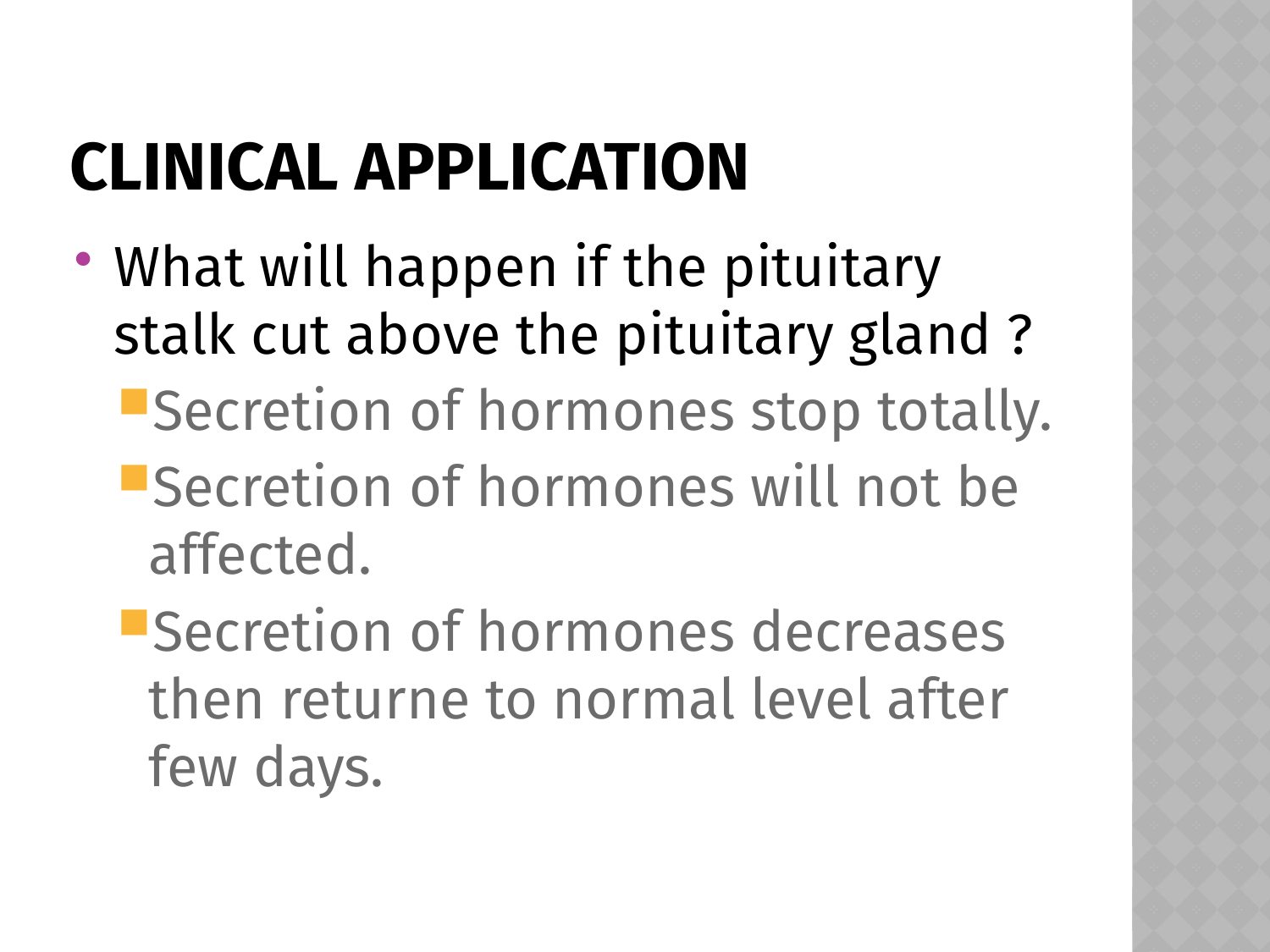

# Clinical application
What will happen if the pituitary stalk cut above the pituitary gland ?
Secretion of hormones stop totally.
Secretion of hormones will not be affected.
Secretion of hormones decreases then returne to normal level after few days.